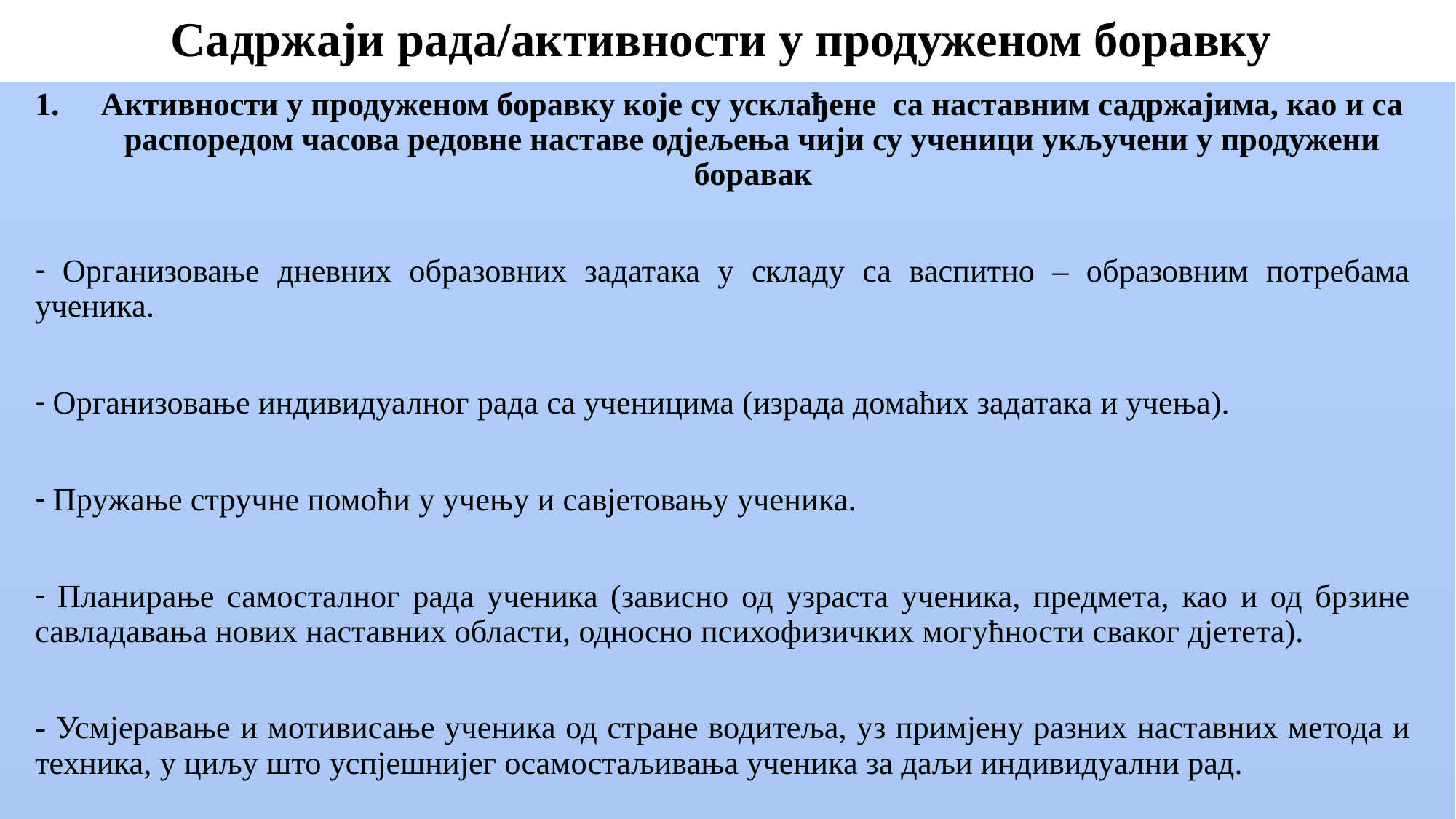

# Садржаји рада/активности у продуженом боравку
Активности у продуженом боравку које су усклађене  са наставним садржајима, као и са распоредом часова редовне наставе одјељења чији су ученици укључени у продужени боравак

 Организовање дневних образовних задатака у складу са васпитно – образовним потребама ученика.

 Организовање индивидуалног рада са ученицима (израда домаћих задатака и учења).

 Пружање стручне помоћи у учењу и савјетовању ученика.

 Планирање самосталног рада ученика (зависно од узраста ученика, предмета, као и од брзине савладавања нових наставних области, односно психофизичких могућности сваког дјетета).

- Усмјеравање и мотивисање ученика од стране водитеља, уз примјену разних наставних метода и техника, у циљу што успјешнијег осамостаљивања ученика за даљи индивидуални рад.